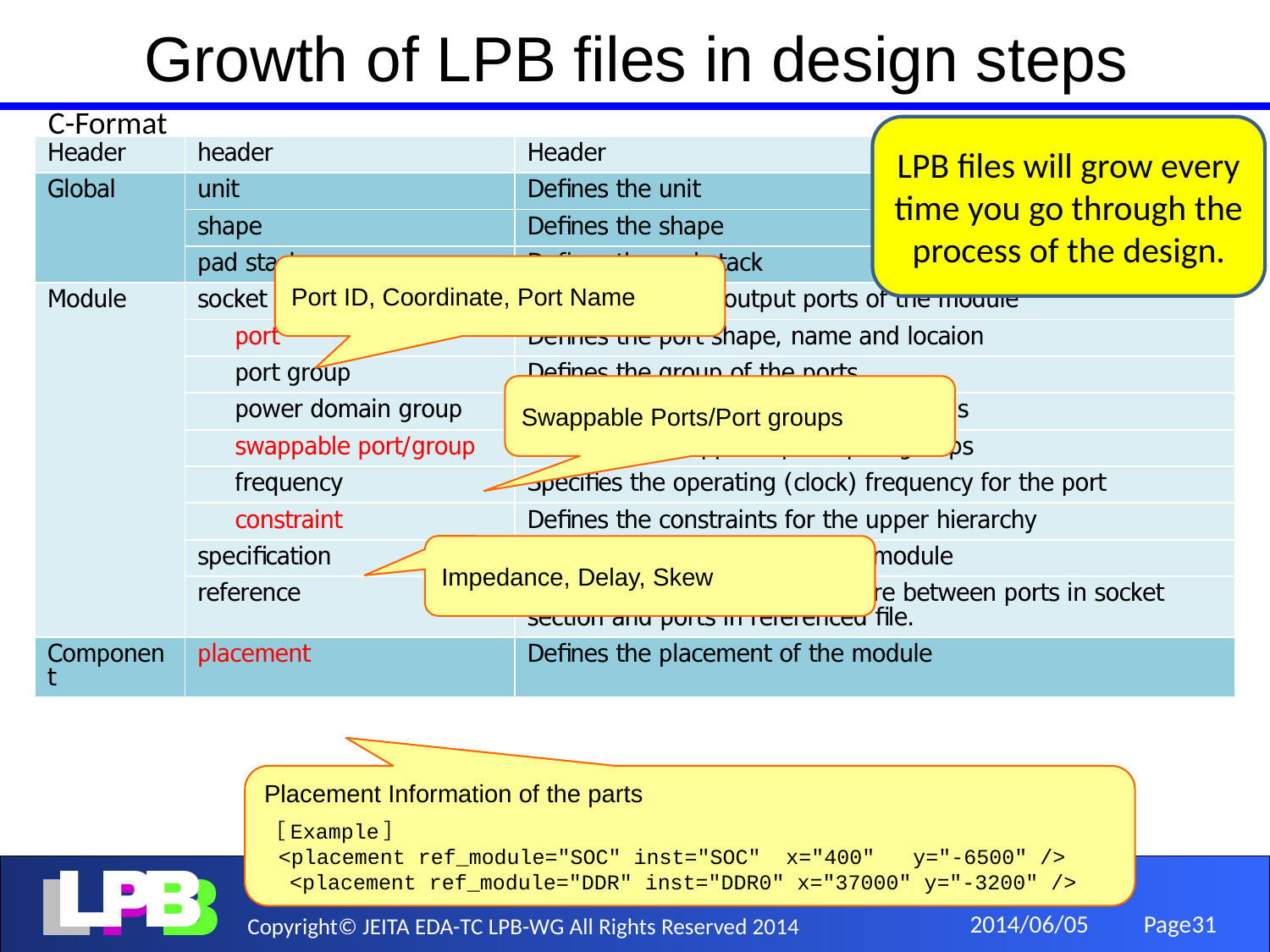

# Growth of LPB files in design steps
C-Format
LPB files will grow every time you go through the process of the design.
| Header | header | Header |
| --- | --- | --- |
| Global | unit | Defines the unit |
|  | shape | Defines the shape |
|  | pad stack | Defines the pad stack |
| Module | socket | Defines the input/output ports of the module |
|  | port | Defines the port shape, name and locaion |
|  | port group | Defines the group of the ports |
|  | power domain group | Defines the power domain of the signals |
|  | swappable port/group | Defines the swappable ports/port groups |
|  | frequency | Specifies the operating (clock) frequency for the port |
|  | constraint | Defines the constraints for the upper hierarchy |
|  | specification | Defines the specification of the module |
|  | reference | Defines the connection procedure between ports in socket section and ports in referenced file. |
| Component | placement | Defines the placement of the module |
| Header | header | Header |
| --- | --- | --- |
| Global | unit | Defines the unit |
|  | shape | Defines the shape |
|  | pad stack | Defines the pad stack |
| Module | socket | Defines the input/output ports of the module |
|  | port | Defines the port shape, name and locaion |
|  | port group | Defines the group of the ports |
|  | power domain group | Defines the power domain of the signals |
|  | swappable port/group | Defines the swappable ports/port groups |
|  | frequency | Specifies the operating (clock) frequency for the port |
|  | constraint | Defines the constraints for the upper hierarchy |
|  | specification | Defines the specification of the module |
|  | reference | Defines the connection procedure between ports in socket section and ports in referenced file. |
| Component | placement | Defines the placement of the module |
Port ID, Coordinate, Port Name
Swappable Ports/Port groups
Impedance, Delay, Skew
Placement Information of the parts
［Example］
  <placement ref_module="SOC" inst="SOC"  x="400"   y="-6500" />
  <placement ref_module="DDR" inst="DDR0" x="37000" y="-3200" />